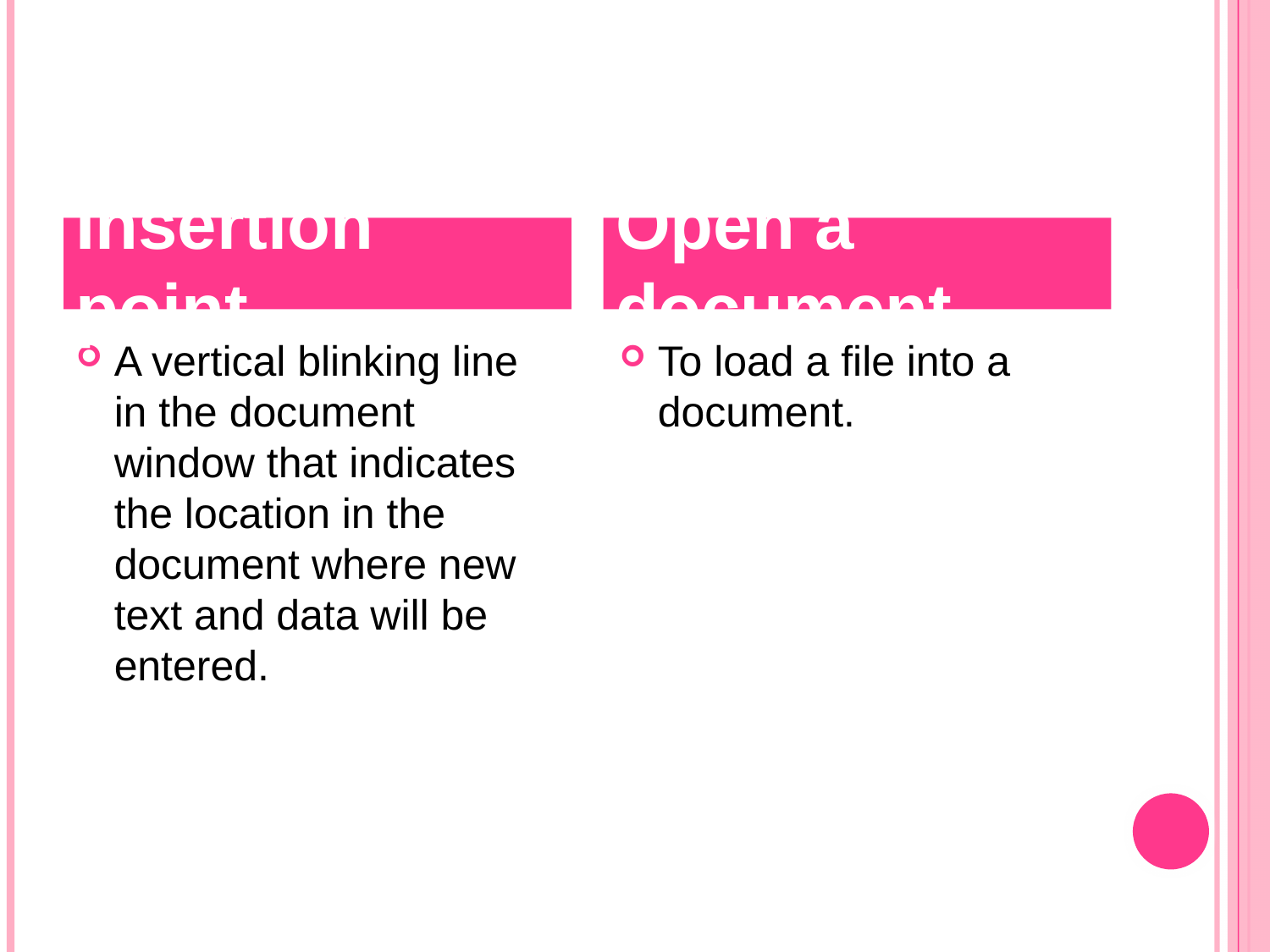

Insertion point
Open a document
A vertical blinking line in the document window that indicates the location in the document where new text and data will be entered.
To load a file into a document.